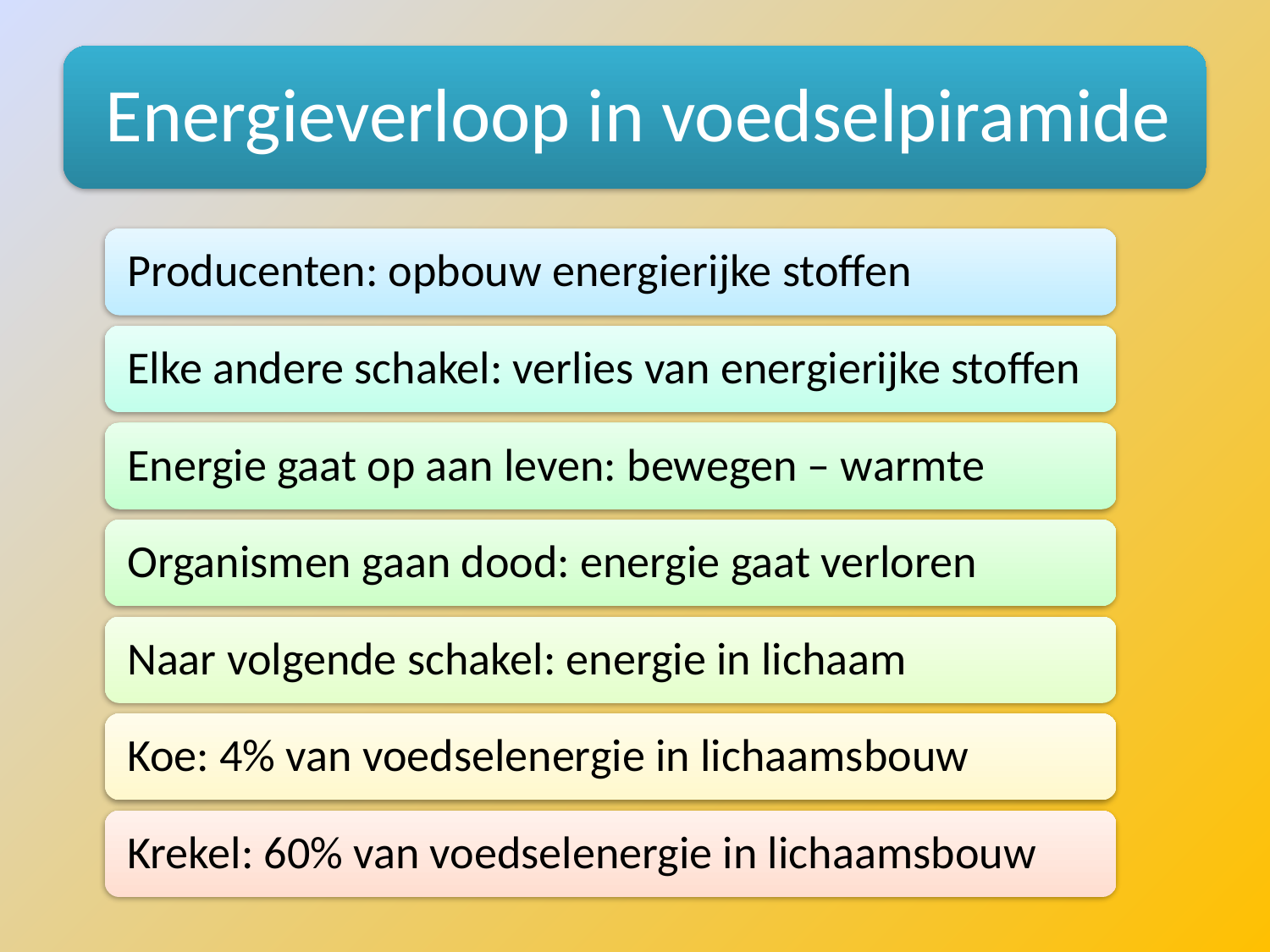

Energieverloop in voedselpiramide
Producenten: opbouw energierijke stoffen
Elke andere schakel: verlies van energierijke stoffen
Energie gaat op aan leven: bewegen – warmte
Organismen gaan dood: energie gaat verloren
Naar volgende schakel: energie in lichaam
Koe: 4% van voedselenergie in lichaamsbouw
Krekel: 60% van voedselenergie in lichaamsbouw